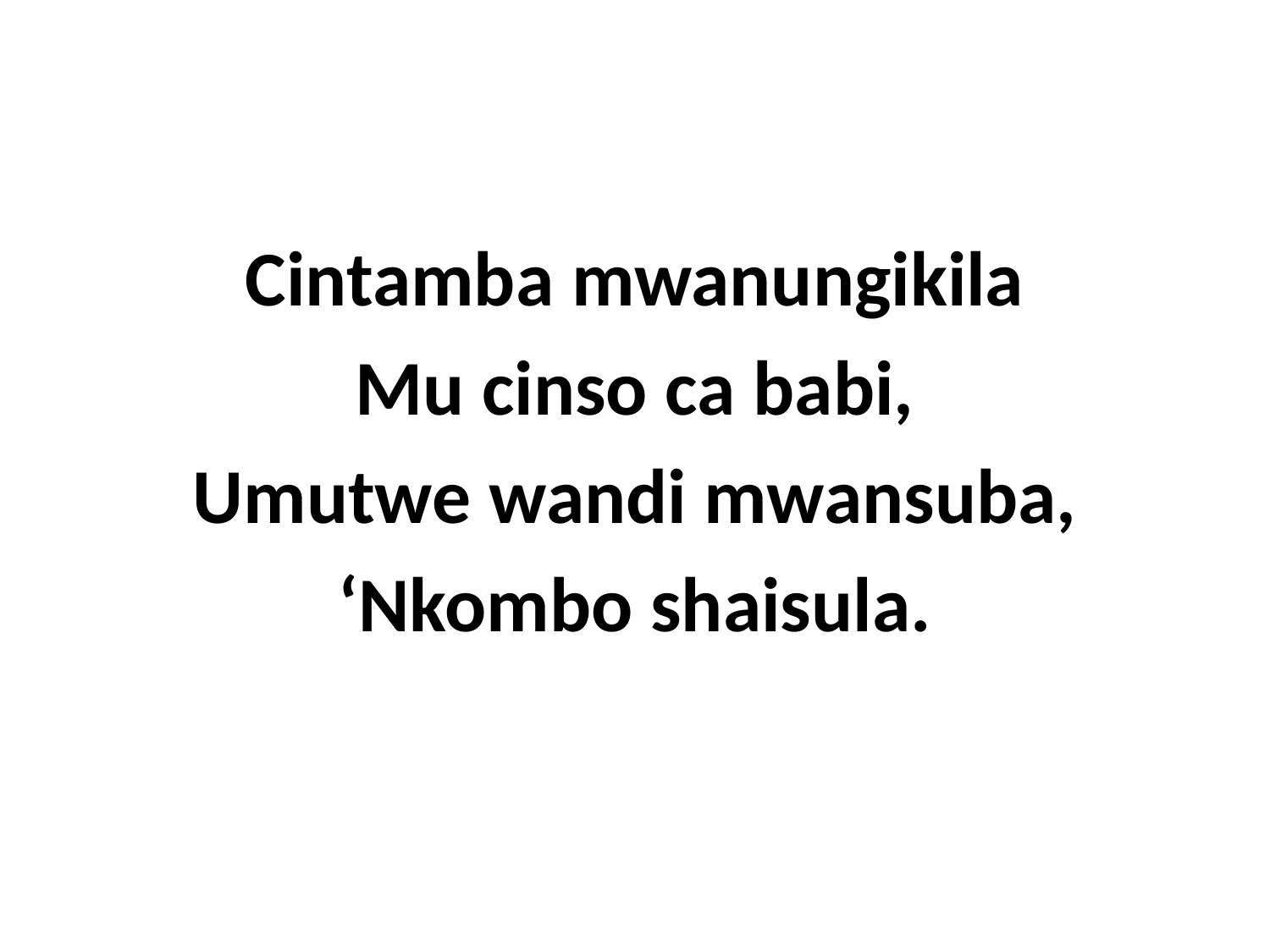

Cintamba mwanungikila
Mu cinso ca babi,
Umutwe wandi mwansuba,
‘Nkombo shaisula.